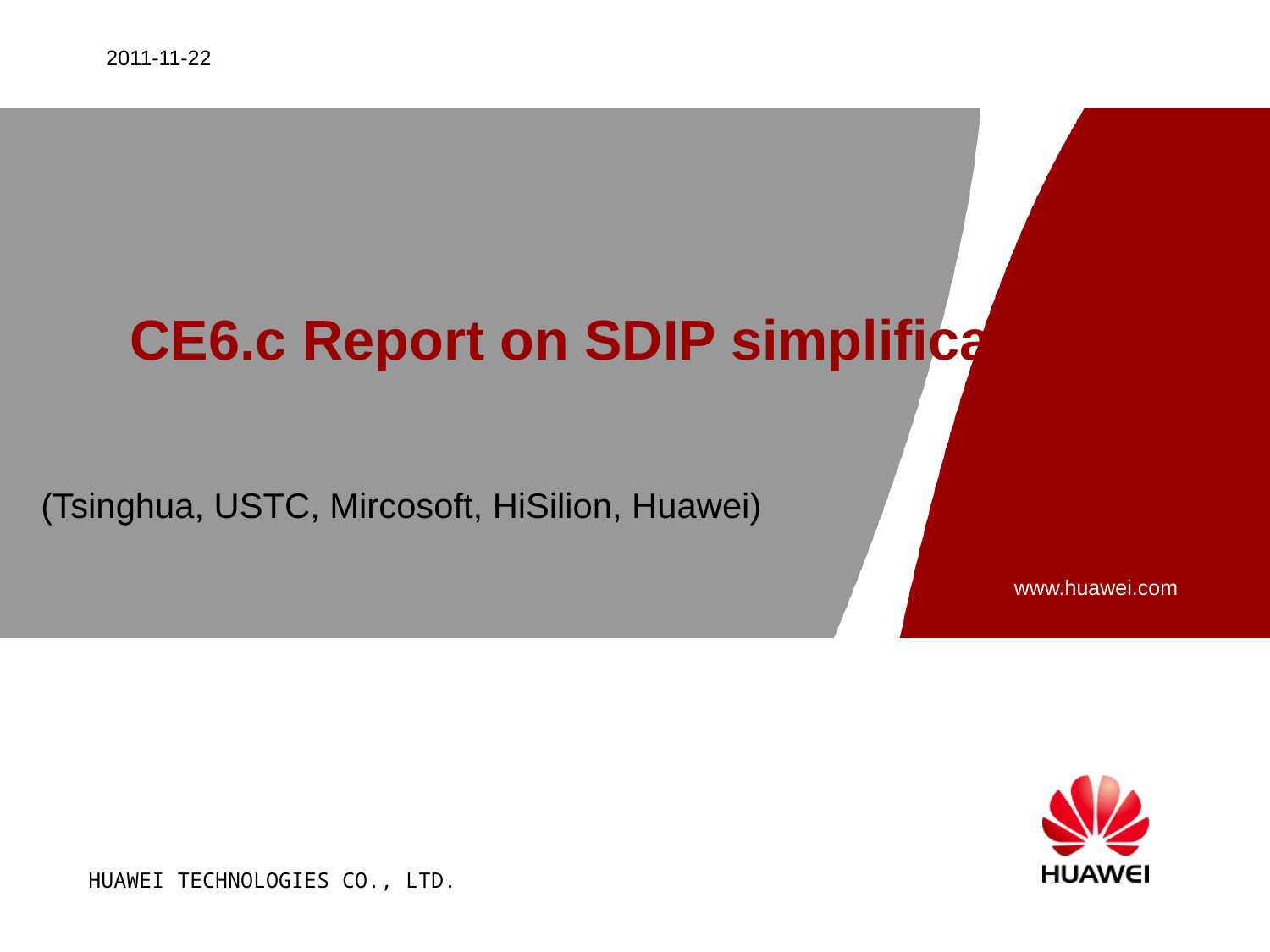

2011-11-22
# CE6.c Report on SDIP simplification

(Tsinghua, USTC, Mircosoft, HiSilion, Huawei)